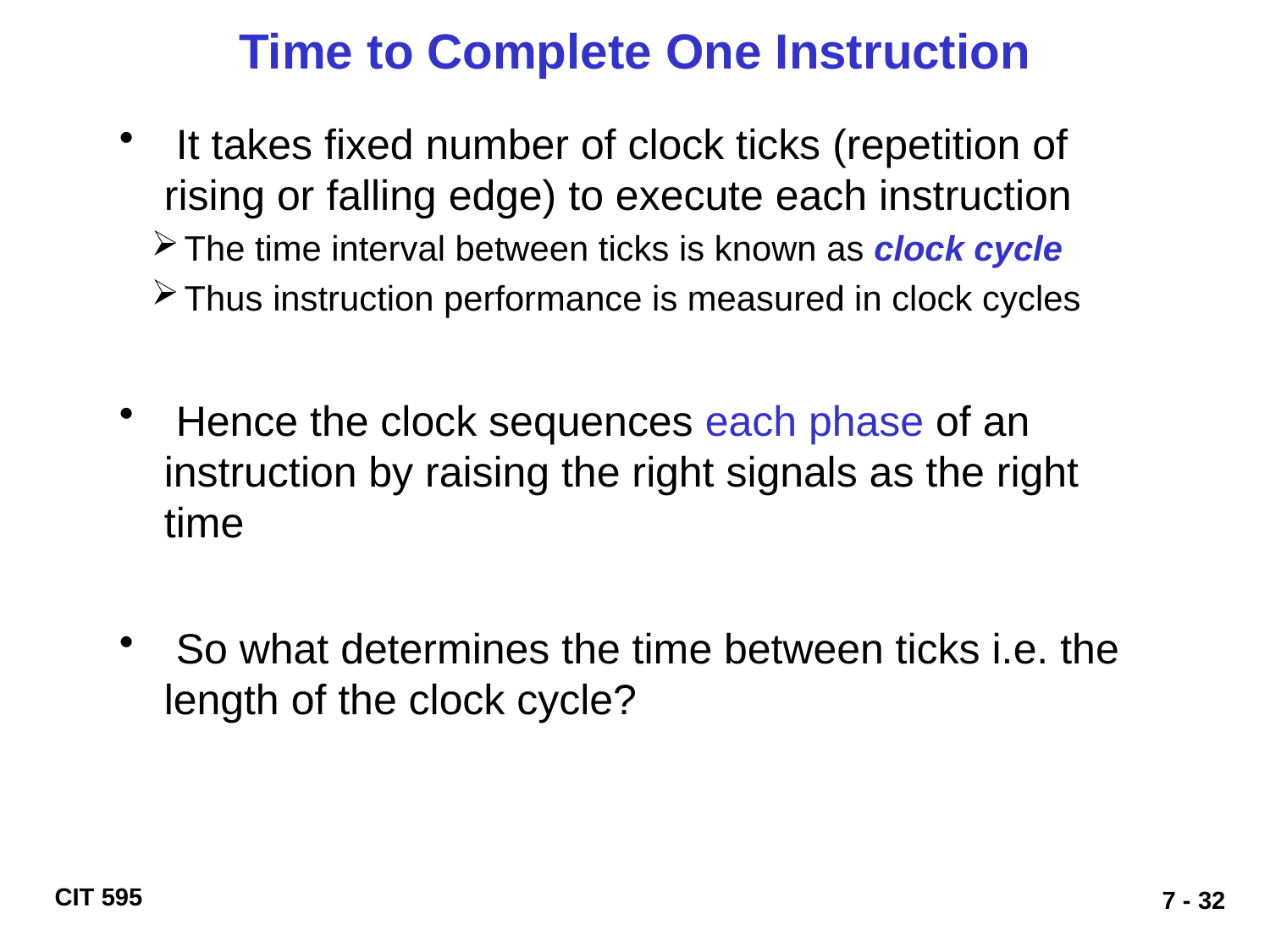

# Time to Complete One Instruction
 It takes fixed number of clock ticks (repetition of rising or falling edge) to execute each instruction
The time interval between ticks is known as clock cycle
Thus instruction performance is measured in clock cycles

 Hence the clock sequences each phase of an instruction by raising the right signals as the right time

 So what determines the time between ticks i.e. the length of the clock cycle?
7 - 32